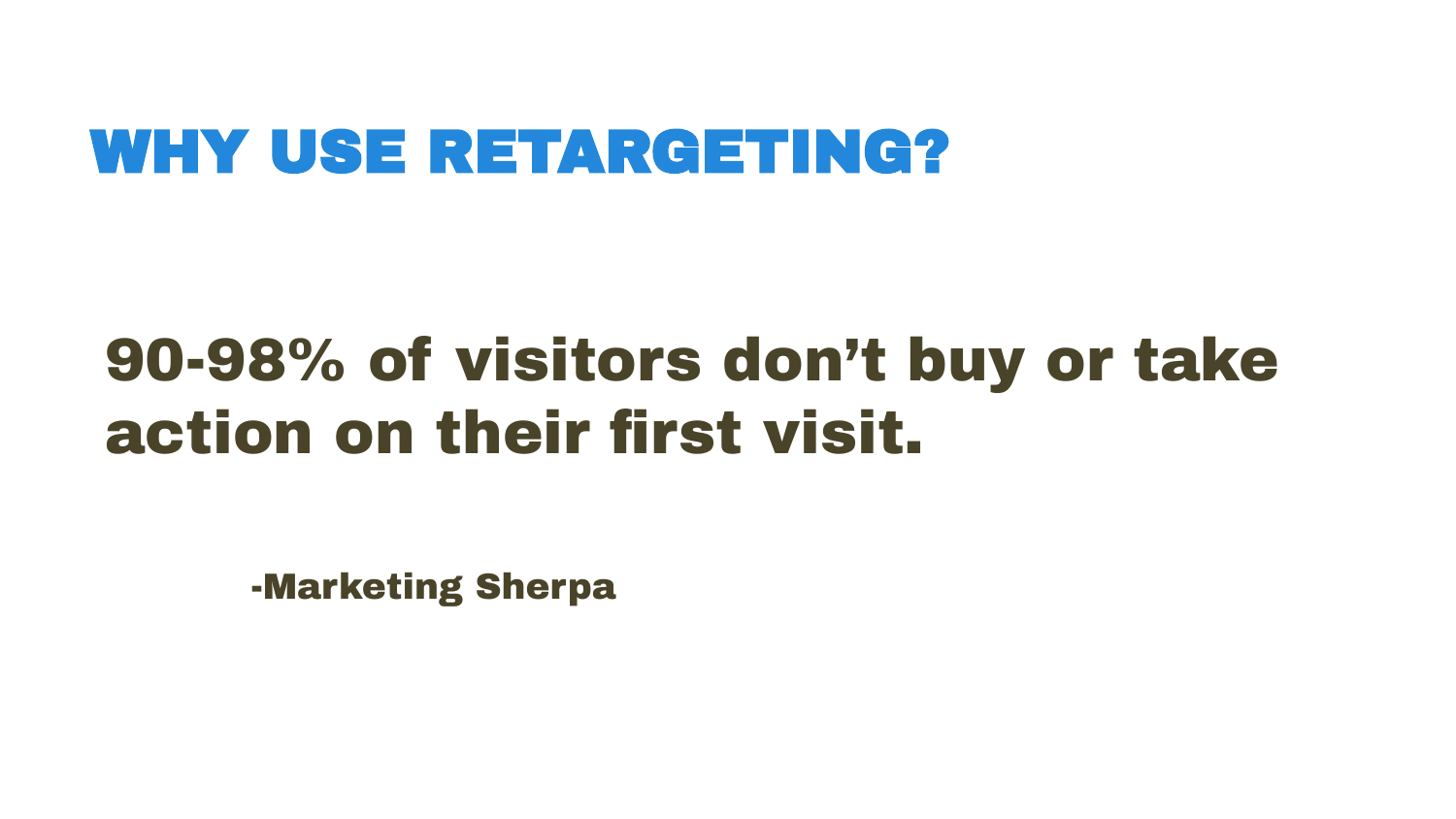

WHY USE RETARGETING?
# 90-98% of visitors don’t buy or take action on their first visit.
									-Marketing Sherpa